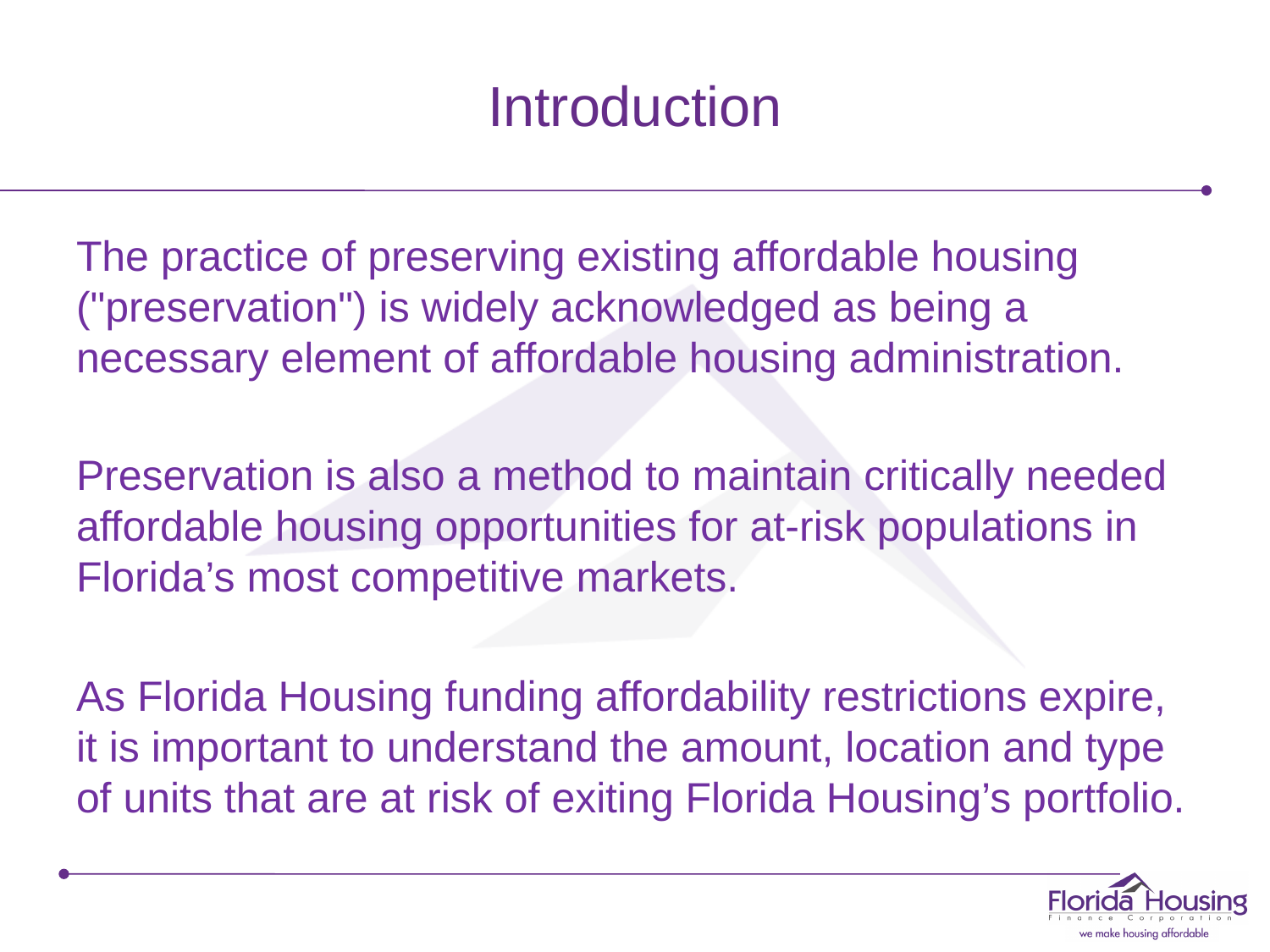

# Introduction
The practice of preserving existing affordable housing ("preservation") is widely acknowledged as being a necessary element of affordable housing administration.

Preservation is also a method to maintain critically needed affordable housing opportunities for at-risk populations in Florida’s most competitive markets.

As Florida Housing funding affordability restrictions expire, it is important to understand the amount, location and type of units that are at risk of exiting Florida Housing’s portfolio.